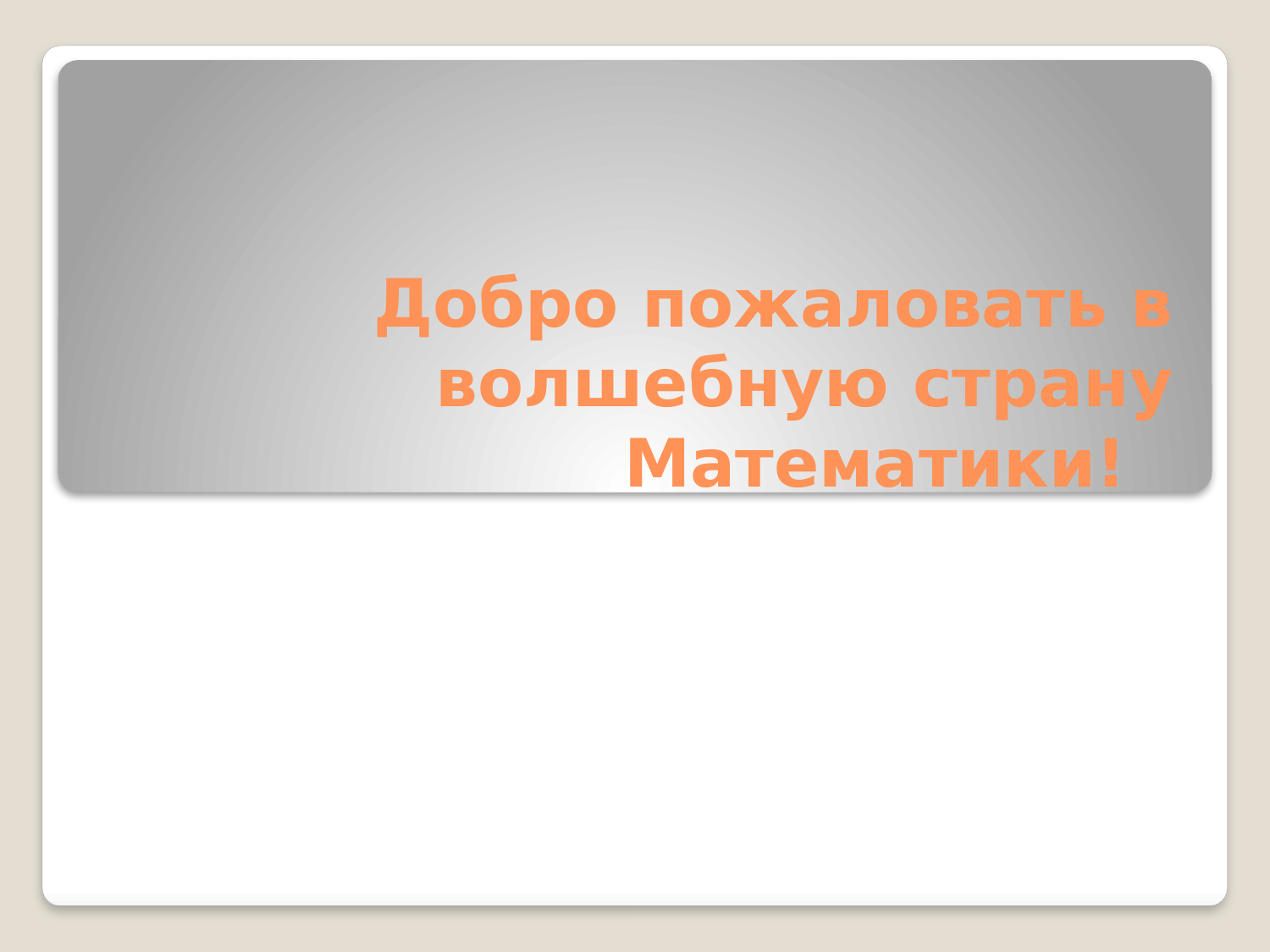

# Добро пожаловать в волшебную страну Математики!